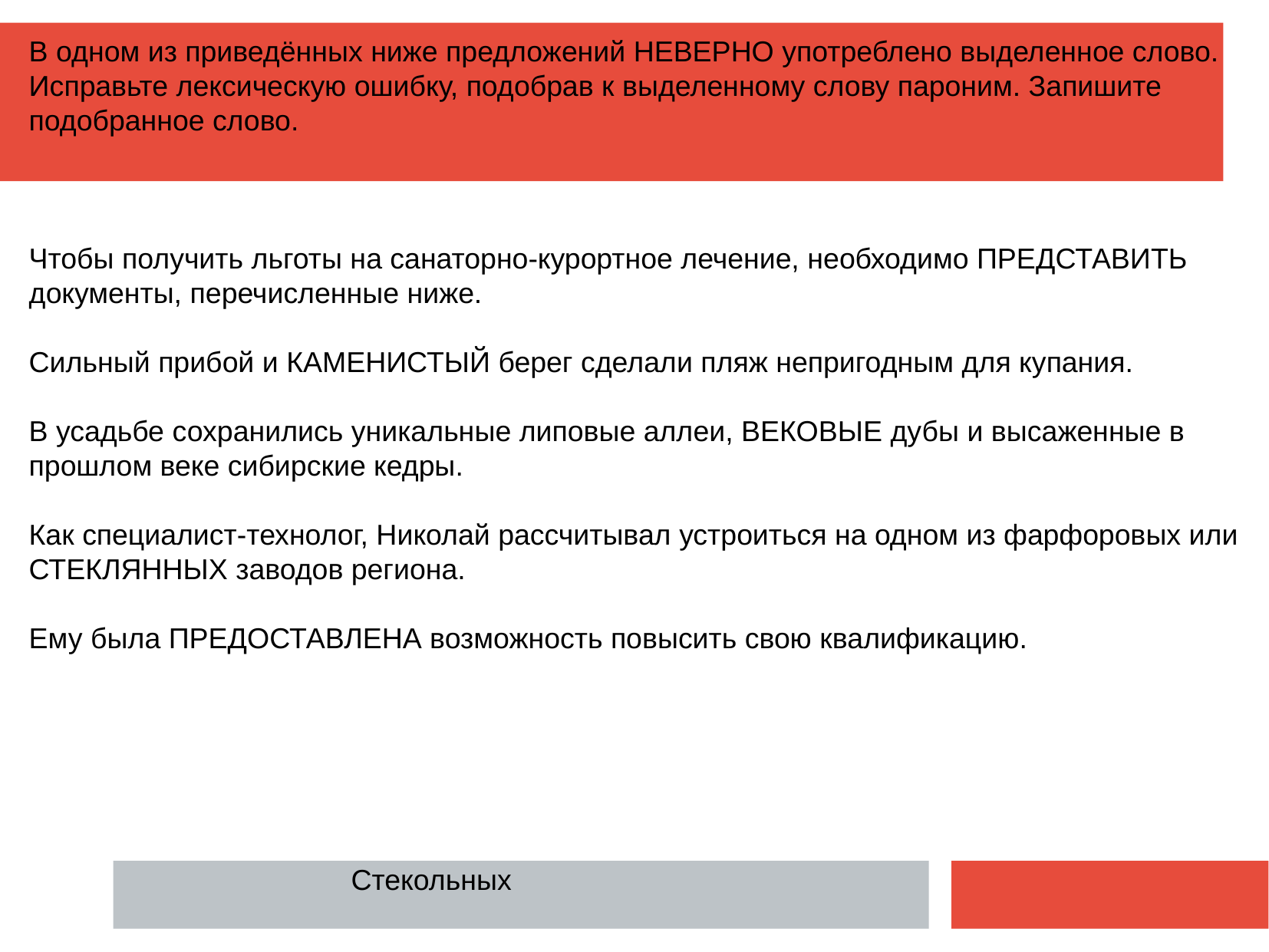

В одном из приведённых ниже предложений НЕВЕРНО употреблено выделенное слово. Исправьте лексическую ошибку, подобрав к выделенному слову пароним. Запишите подобранное слово.

Чтобы получить льготы на санаторно-курортное лечение, необходимо ПРЕДСТАВИТЬ документы, перечисленные ниже.

Сильный прибой и КАМЕНИСТЫЙ берег сделали пляж непригодным для купания.

В усадьбе сохранились уникальные липовые аллеи, ВЕКОВЫЕ дубы и высаженные в прошлом веке сибирские кедры.

Как специалист-технолог, Николай рассчитывал устроиться на одном из фарфоровых или СТЕКЛЯННЫХ заводов региона.

Ему была ПРЕДОСТАВЛЕНА возможность повысить свою квалификацию.

                                        Стекольных